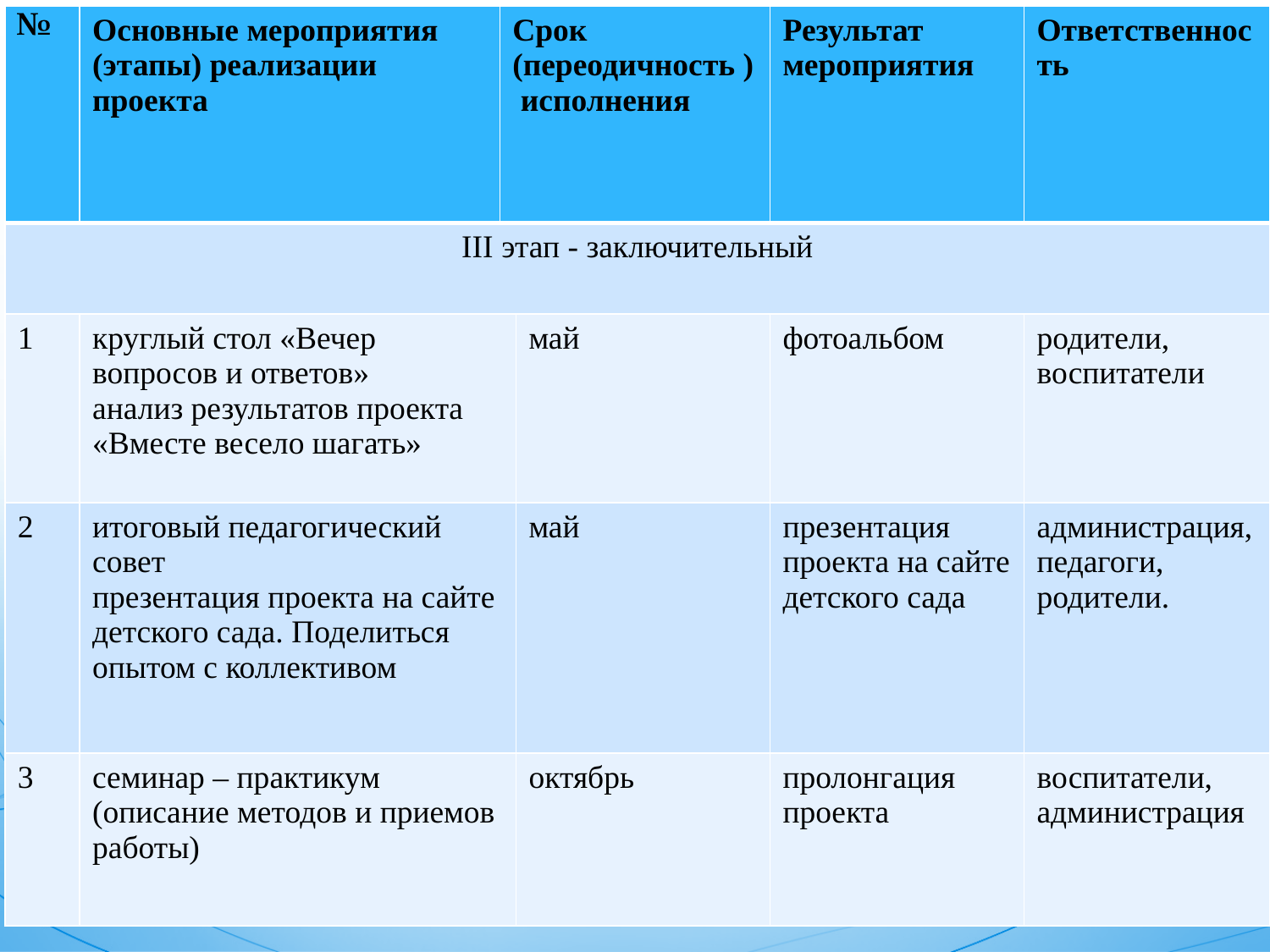

| № | Основные мероприятия (этапы) реализации проекта | Срок (переодичность ) исполнения |  | Результат мероприятия | Ответственность |
| --- | --- | --- | --- | --- | --- |
| III этап - заключительный |  |  |  |  |  |
| 1 | круглый стол «Вечер вопросов и ответов» анализ результатов проекта «Вместе весело шагать» |  | май | фотоальбом | родители, воспитатели |
| 2 | итоговый педагогический совет презентация проекта на сайте детского сада. Поделиться опытом с коллективом |  | май | презентация проекта на сайте детского сада | администрация, педагоги, родители. |
| 3 | семинар – практикум (описание методов и приемов работы) |  | октябрь | пролонгация проекта | воспитатели, администрация |